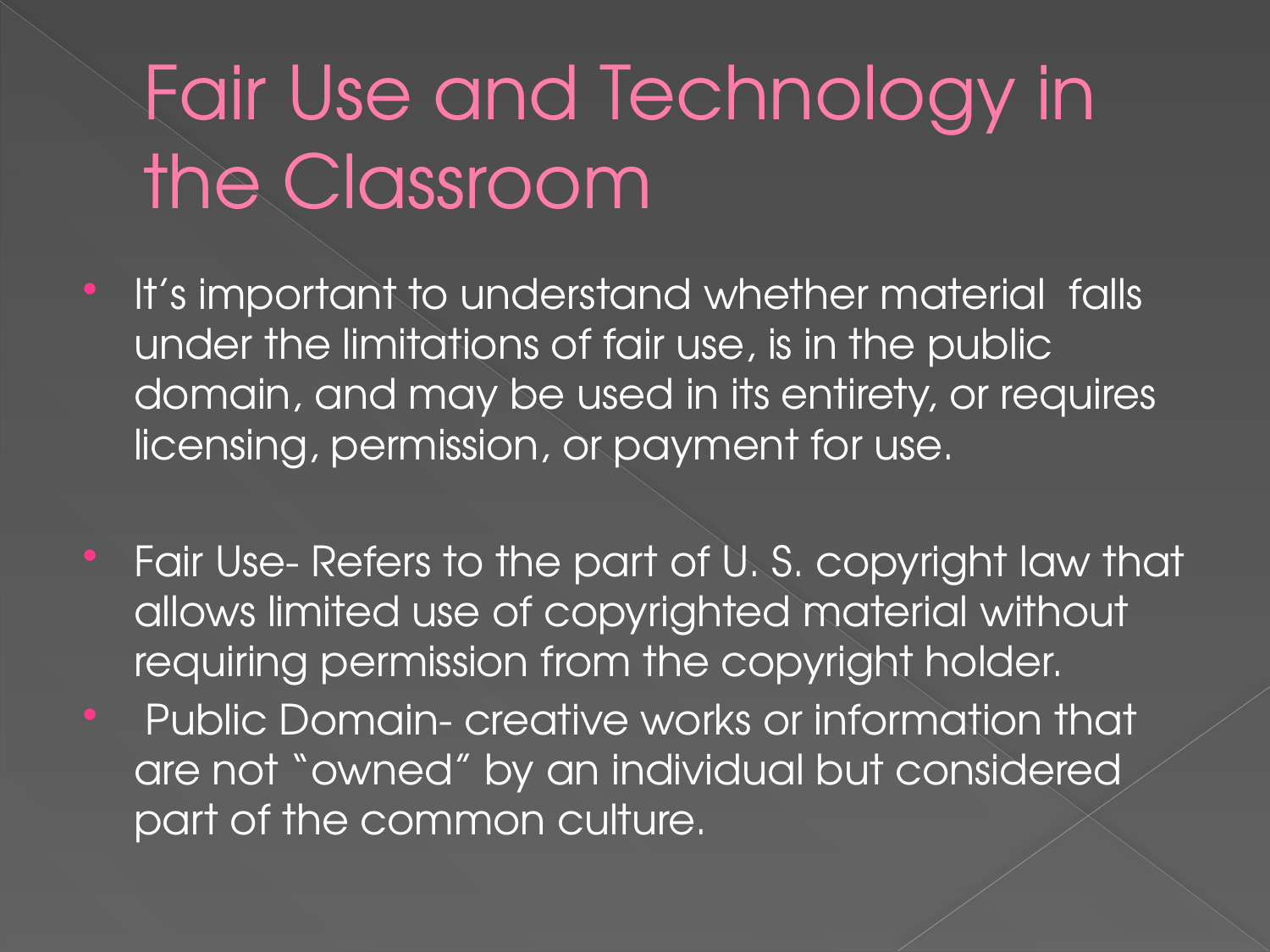

# Fair Use and Technology in the Classroom
It’s important to understand whether material  falls under the limitations of fair use, is in the public domain, and may be used in its entirety, or requires licensing, permission, or payment for use.

Fair Use- Refers to the part of U. S. copyright law that allows limited use of copyrighted material without requiring permission from the copyright holder.
 Public Domain- creative works or information that are not “owned” by an individual but considered part of the common culture.